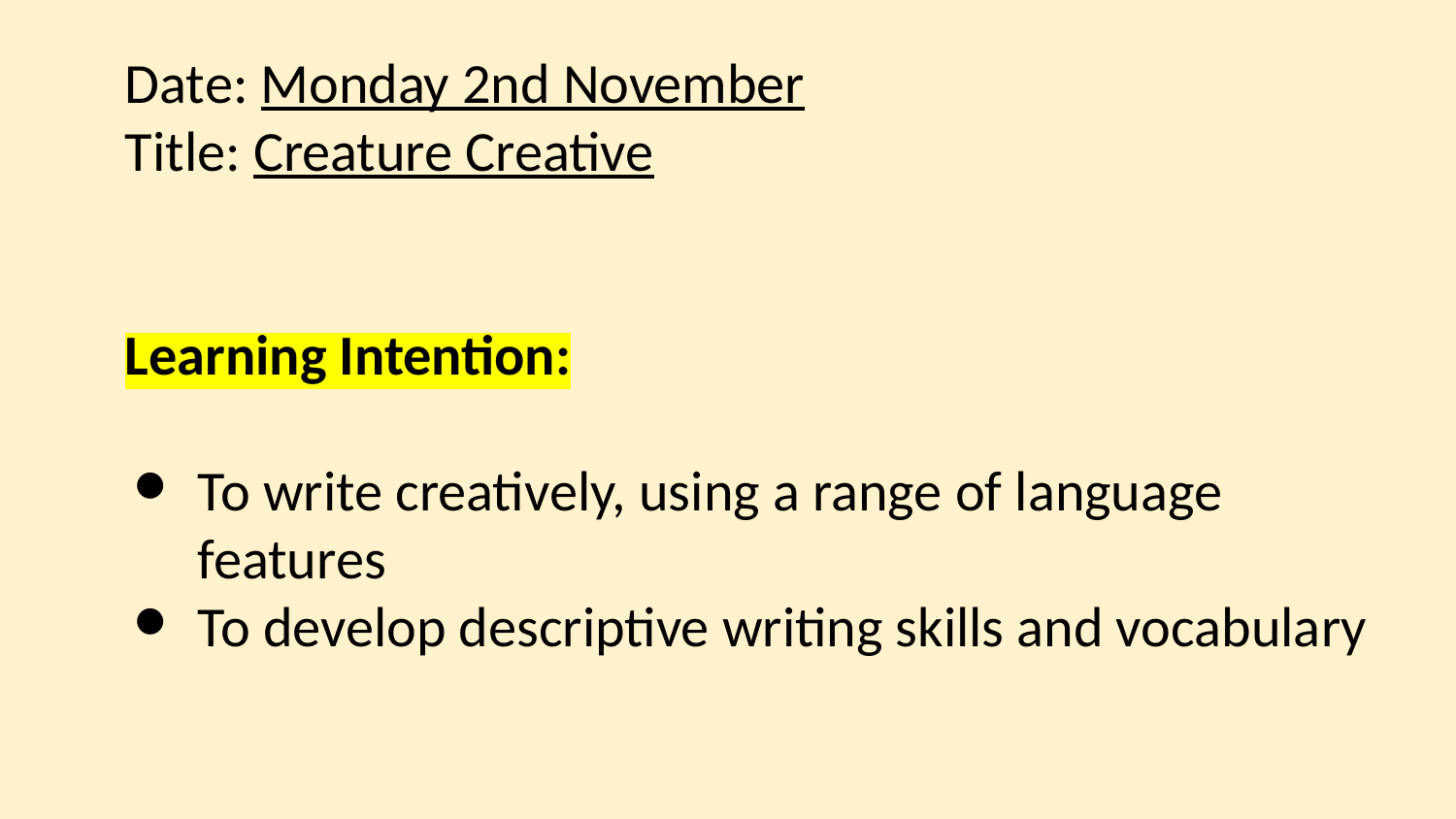

Date: Monday 2nd November
Title: Creature Creative

Learning Intention:

To write creatively, using a range of language features
To develop descriptive writing skills and vocabulary